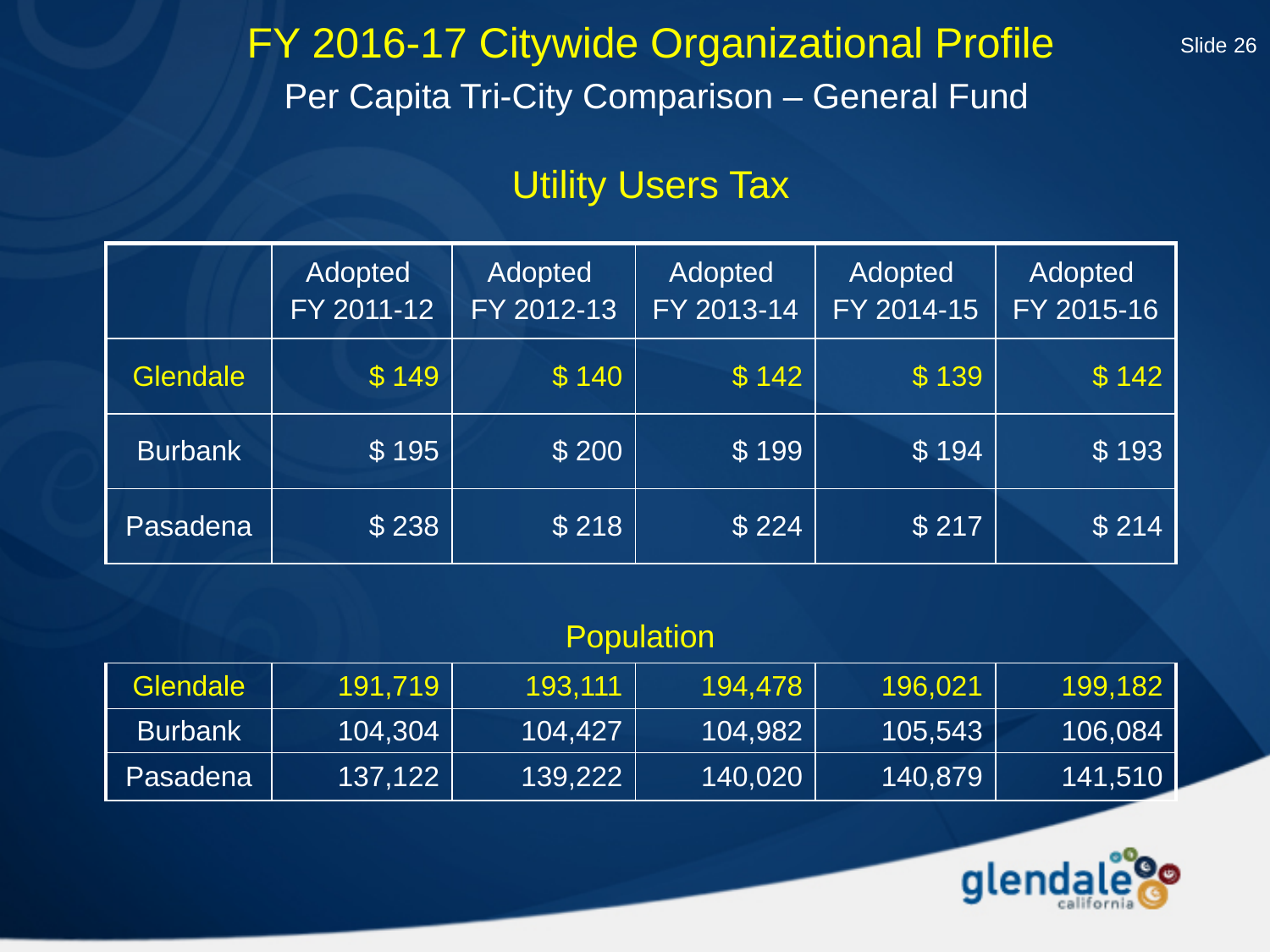

Slide 26
# FY 2016-17 Citywide Organizational Profile Per Capita Tri-City Comparison – General Fund Utility Users Tax
|  | Adopted FY 2011-12 | Adopted FY 2012-13 | Adopted FY 2013-14 | Adopted FY 2014-15 | Adopted FY 2015-16 |
| --- | --- | --- | --- | --- | --- |
| Glendale | $ 149 | $ 140 | $ 142 | $ 139 | $ 142 |
| Burbank | $ 195 | $ 200 | $ 199 | $ 194 | $ 193 |
| Pasadena | $ 238 | $ 218 | $ 224 | $ 217 | $ 214 |
Population
| Glendale | 191,719 | 193,111 | 194,478 | 196,021 | 199,182 |
| --- | --- | --- | --- | --- | --- |
| Burbank | 104,304 | 104,427 | 104,982 | 105,543 | 106,084 |
| Pasadena | 137,122 | 139,222 | 140,020 | 140,879 | 141,510 |